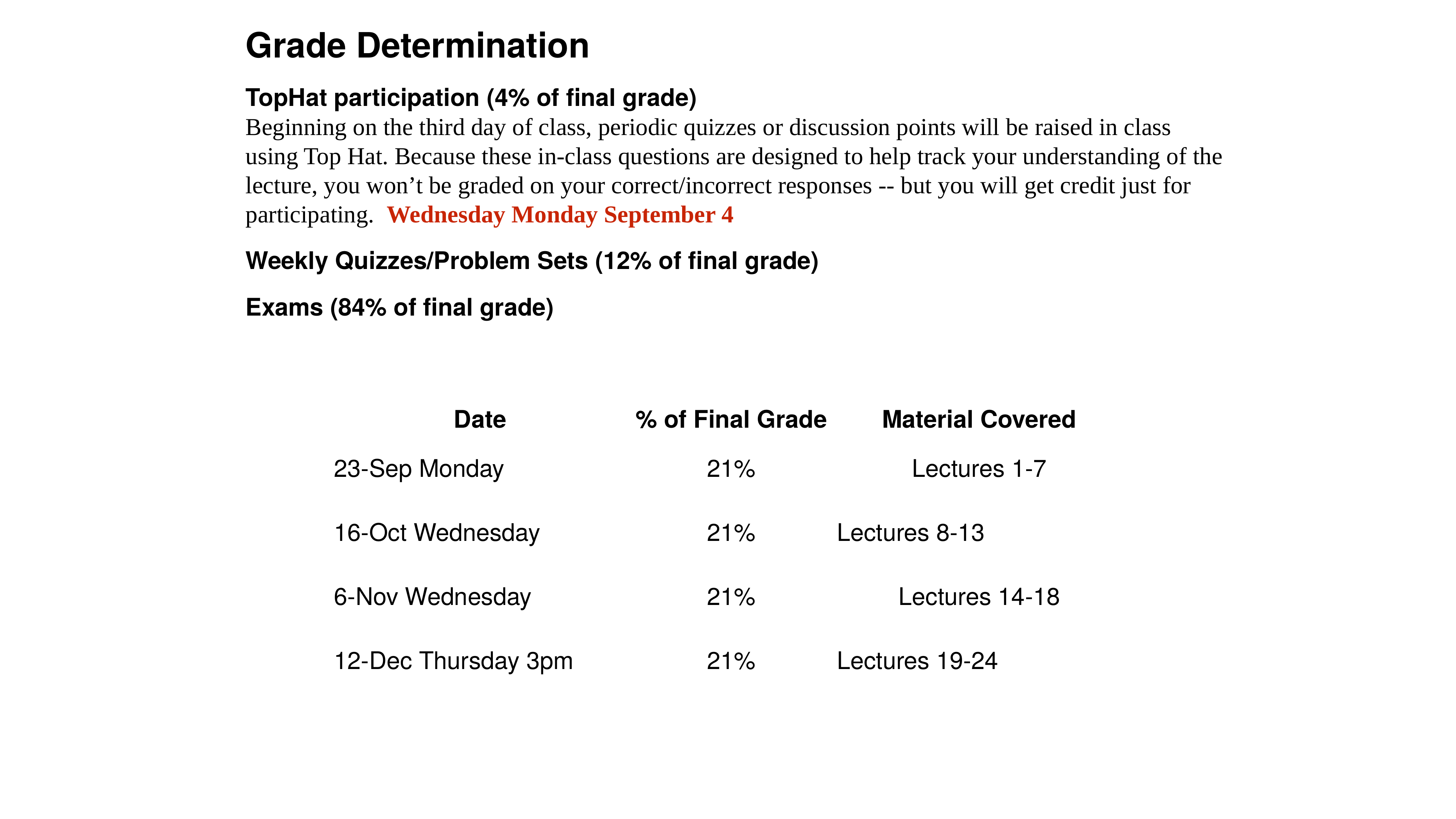

Grade Determination
TopHat participation (4% of final grade)
Beginning on the third day of class, periodic quizzes or discussion points will be raised in class using Top Hat. Because these in-class questions are designed to help track your understanding of the lecture, you won’t be graded on your correct/incorrect responses -- but you will get credit just for participating.  Wednesday Monday September 4
Weekly Quizzes/Problem Sets (12% of final grade)
Exams (84% of final grade)
| Date | % of Final Grade | Material Covered |
| --- | --- | --- |
| 23-Sep Monday | 21% | Lectures 1-7 |
| 16-Oct Wednesday | 21% | Lectures 8-13 |
| 6-Nov Wednesday | 21% | Lectures 14-18 |
| 12-Dec Thursday 3pm | 21% | Lectures 19-24 |